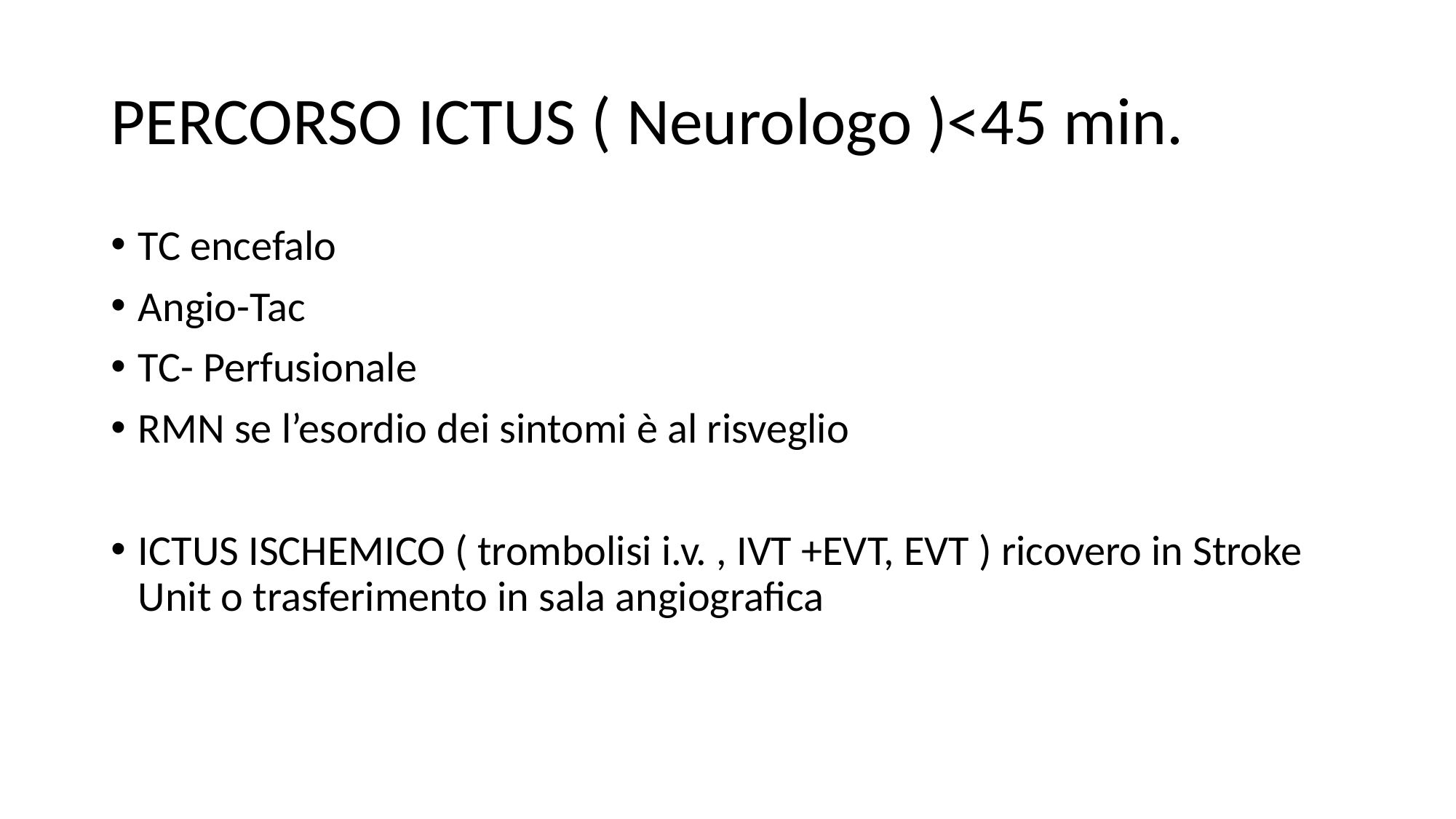

# PERCORSO ICTUS ( Neurologo )<45 min.
TC encefalo
Angio-Tac
TC- Perfusionale
RMN se l’esordio dei sintomi è al risveglio

ICTUS ISCHEMICO ( trombolisi i.v. , IVT +EVT, EVT ) ricovero in Stroke Unit o trasferimento in sala angiografica